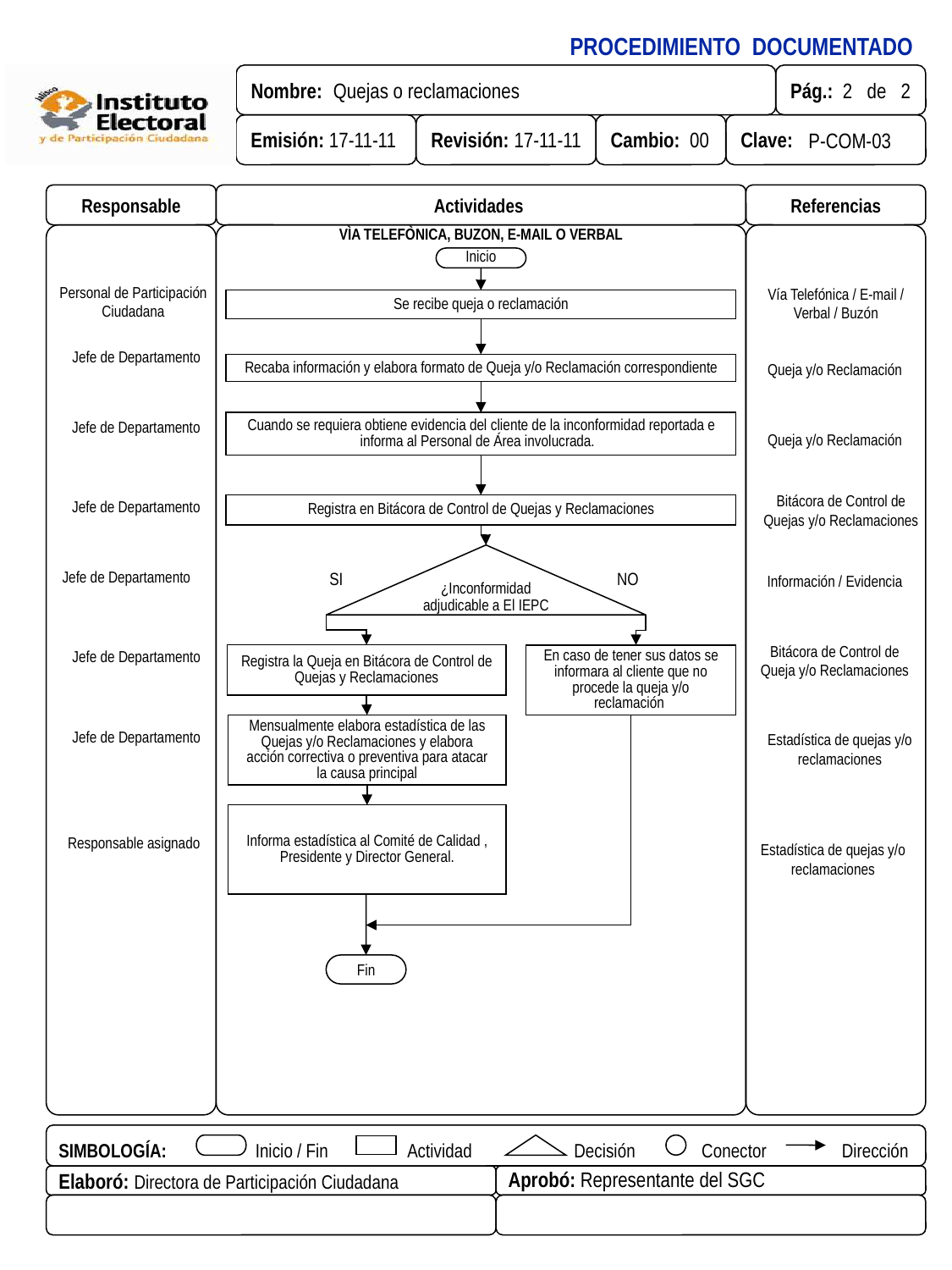

Responsable
Actividades
Referencias
VÌA TELEFÒNICA, BUZON, E-MAIL O VERBAL

Inicio
Vía Telefónica / E-mail / Verbal / Buzón
Personal de Participación Ciudadana
Se recibe queja o reclamación
Jefe de Departamento
Queja y/o Reclamación
Recaba información y elabora formato de Queja y/o Reclamación correspondiente
Cuando se requiera obtiene evidencia del cliente de la inconformidad reportada e informa al Personal de Área involucrada.
Jefe de Departamento
Queja y/o Reclamación
Bitácora de Control de Quejas y/o Reclamaciones
Jefe de Departamento
Registra en Bitácora de Control de Quejas y Reclamaciones
¿Inconformidad adjudicable a El IEPC
SI
NO
Información / Evidencia
Jefe de Departamento
Bitácora de Control de Queja y/o Reclamaciones
Jefe de Departamento
Registra la Queja en Bitácora de Control de Quejas y Reclamaciones
En caso de tener sus datos se informara al cliente que no procede la queja y/o reclamación
Mensualmente elabora estadística de las Quejas y/o Reclamaciones y elabora acción correctiva o preventiva para atacar la causa principal
Estadística de quejas y/o reclamaciones
Jefe de Departamento
Informa estadística al Comité de Calidad , Presidente y Director General.
Responsable asignado
Estadística de quejas y/o reclamaciones
Fin